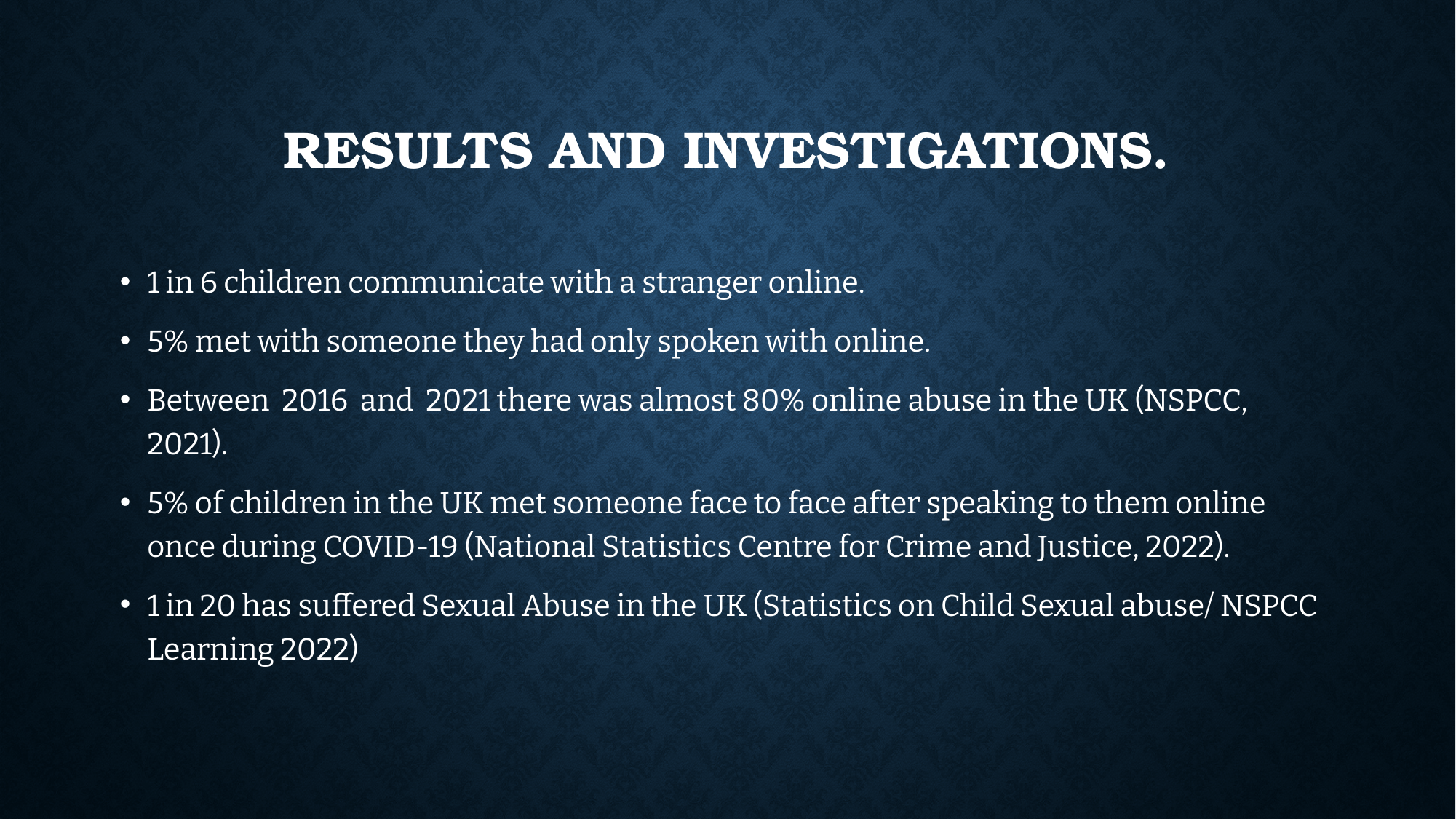

# Results and investigations.
1 in 6 children communicate with a stranger online.
5% met with someone they had only spoken with online.
Between  2016  and  2021 there was almost 80% online abuse in the UK (NSPCC, 2021).
5% of children in the UK met someone face to face after speaking to them online once during COVID-19 (National Statistics Centre for Crime and Justice, 2022).
1 in 20 has suffered Sexual Abuse in the UK (Statistics on Child Sexual abuse/ NSPCC Learning 2022)